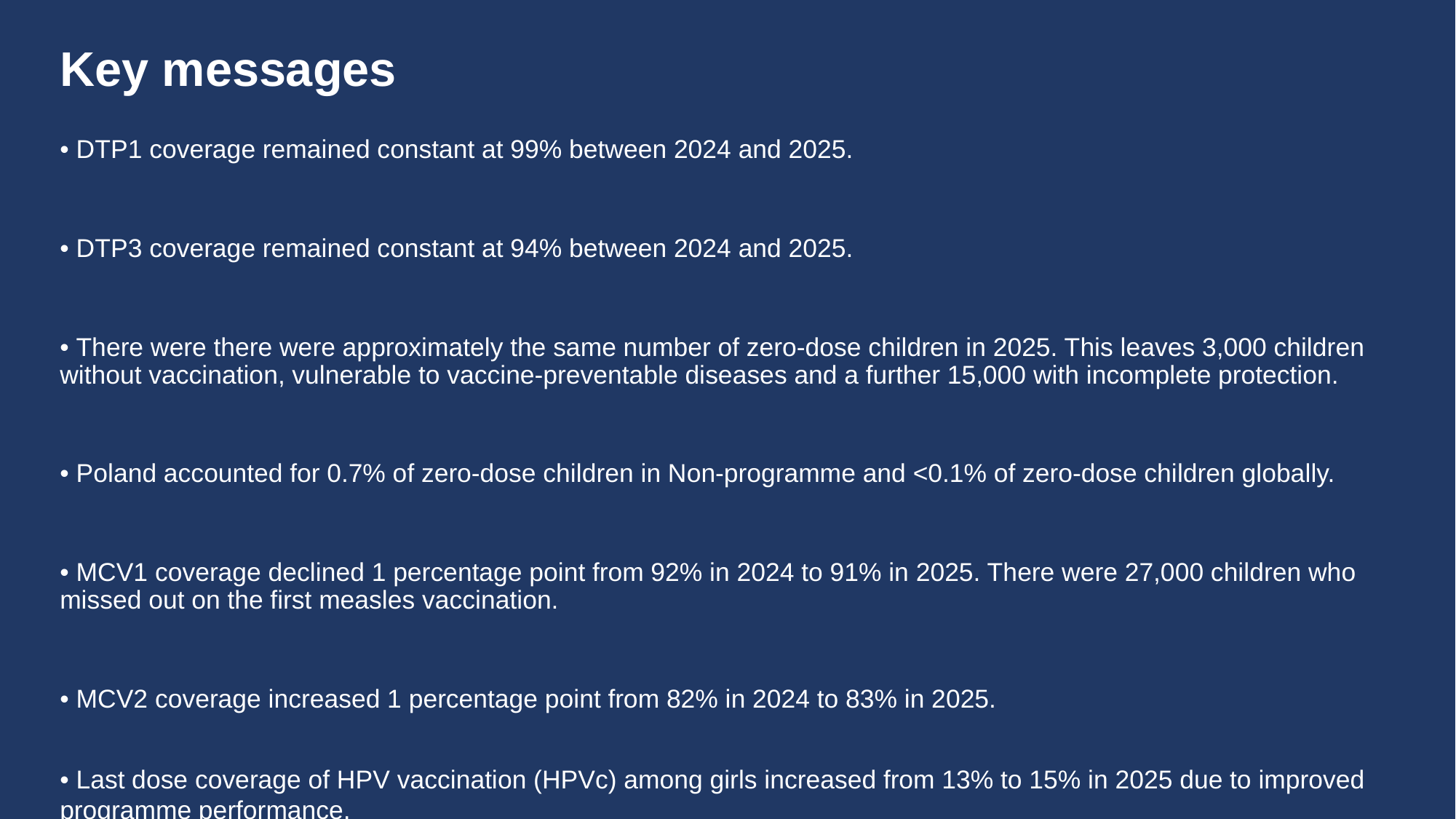

# Key messages
• DTP1 coverage remained constant at 99% between 2024 and 2025.

• DTP3 coverage remained constant at 94% between 2024 and 2025.

• There were there were approximately the same number of zero-dose children in 2025. This leaves 3,000 children without vaccination, vulnerable to vaccine-preventable diseases and a further 15,000 with incomplete protection.

• Poland accounted for 0.7% of zero-dose children in Non-programme and <0.1% of zero-dose children globally.

• MCV1 coverage declined 1 percentage point from 92% in 2024 to 91% in 2025. There were 27,000 children who missed out on the first measles vaccination.

• MCV2 coverage increased 1 percentage point from 82% in 2024 to 83% in 2025.

• Last dose coverage of HPV vaccination (HPVc) among girls increased from 13% to 15% in 2025 due to improved programme performance.